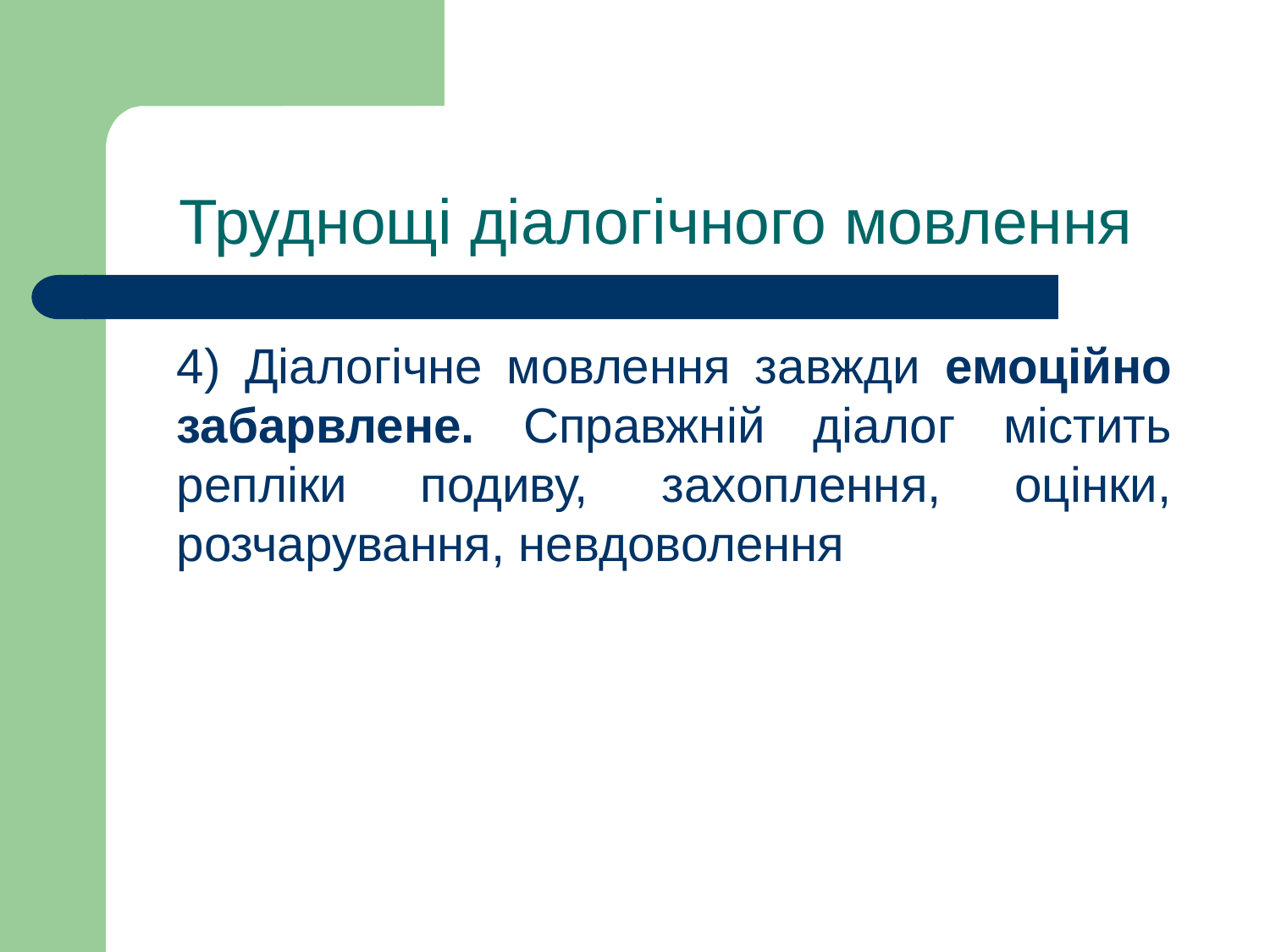

# Труднощі діалогічного мовлення
	4) Діалогічне мовлення завжди емоційно забарвлене. Справжній діалог містить репліки подиву, захоплення, оцінки, розчарування, невдоволення